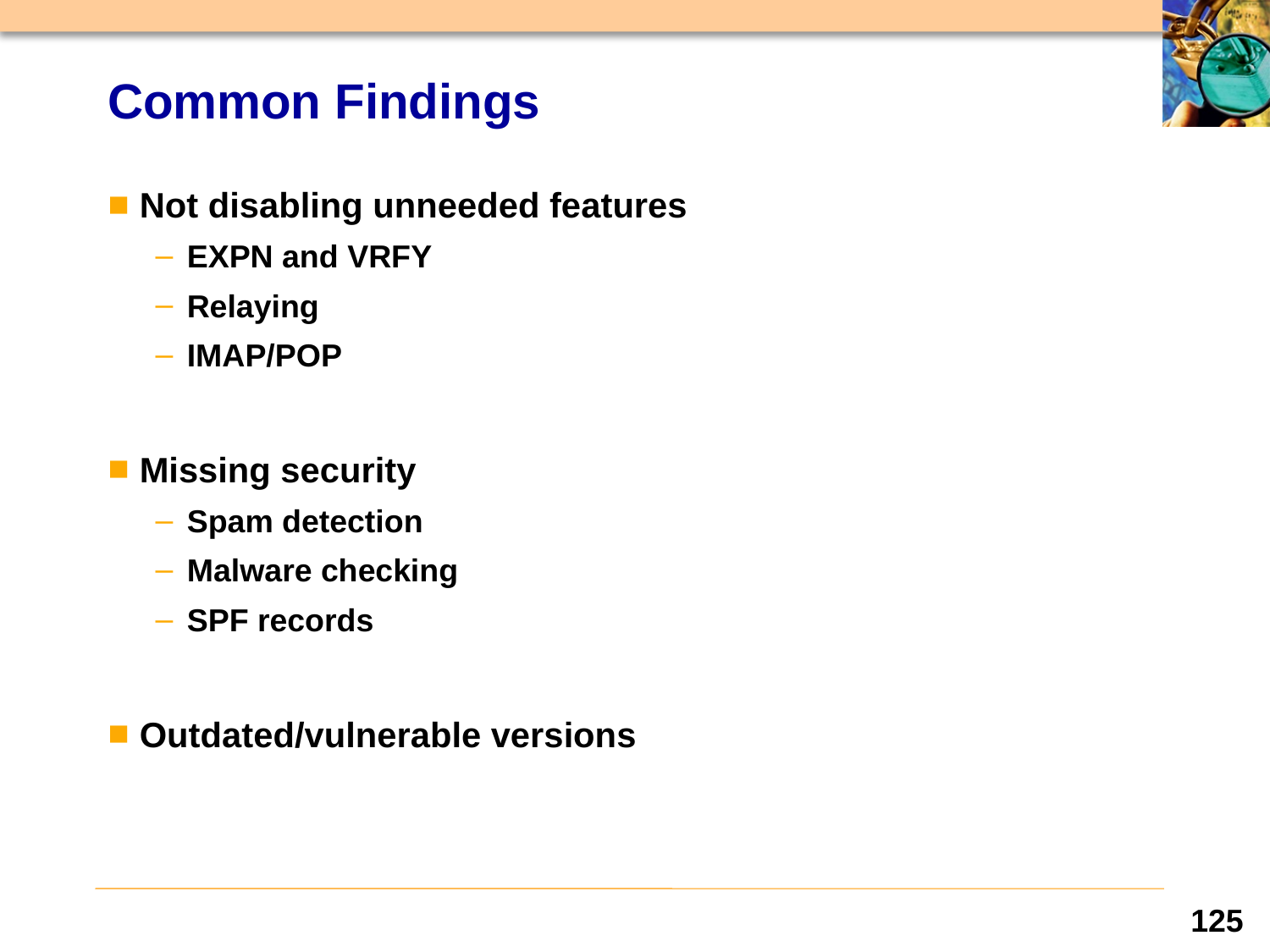

# Common Findings
Not disabling unneeded features
EXPN and VRFY
Relaying
IMAP/POP

Missing security
Spam detection
Malware checking
SPF records

Outdated/vulnerable versions